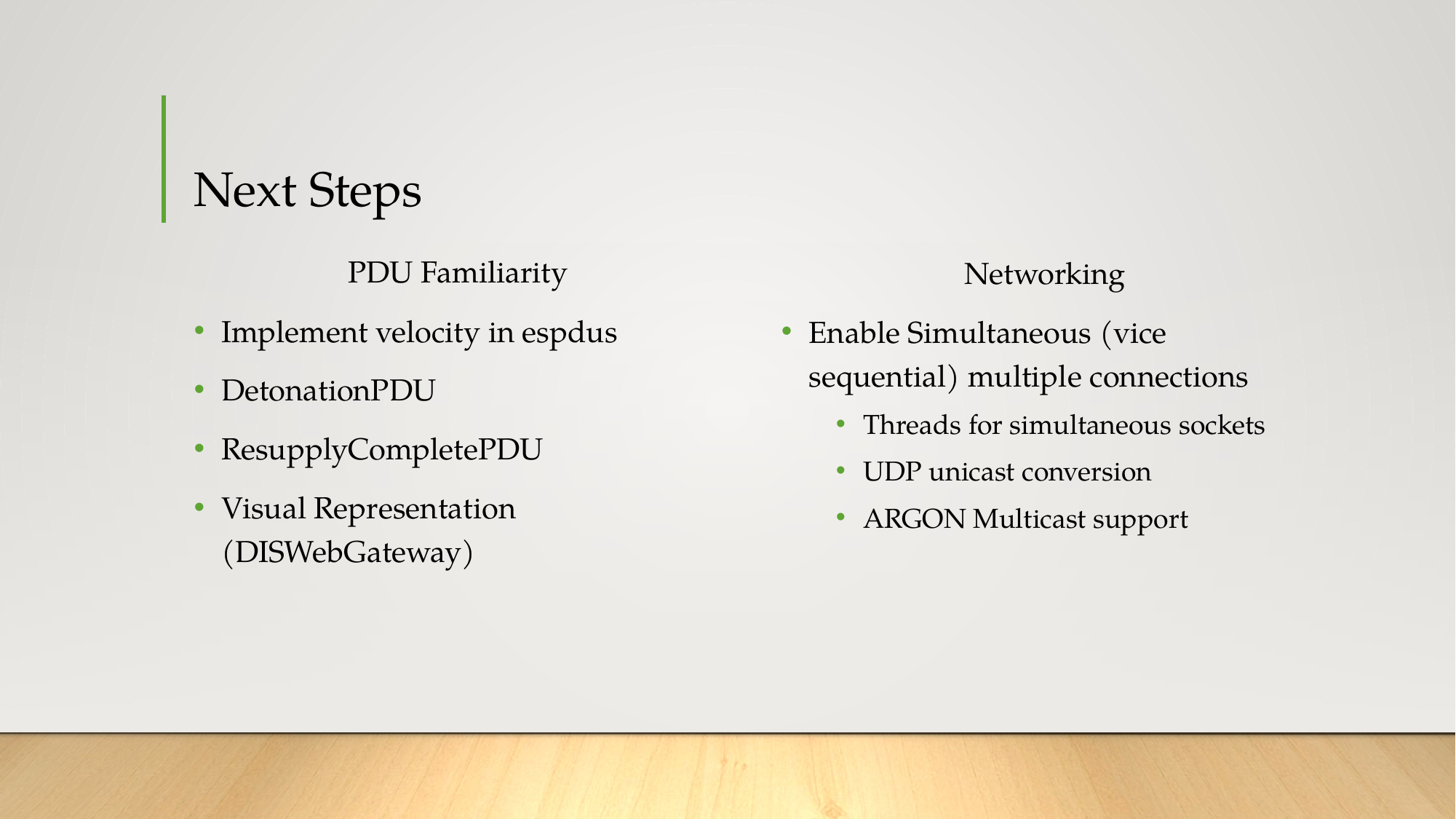

# Next Steps
PDU Familiarity
Implement velocity in espdus
DetonationPDU
ResupplyCompletePDU
Visual Representation (DISWebGateway)

Networking
Enable Simultaneous (vice sequential) multiple connections
Threads for simultaneous sockets
UDP unicast conversion
ARGON Multicast support